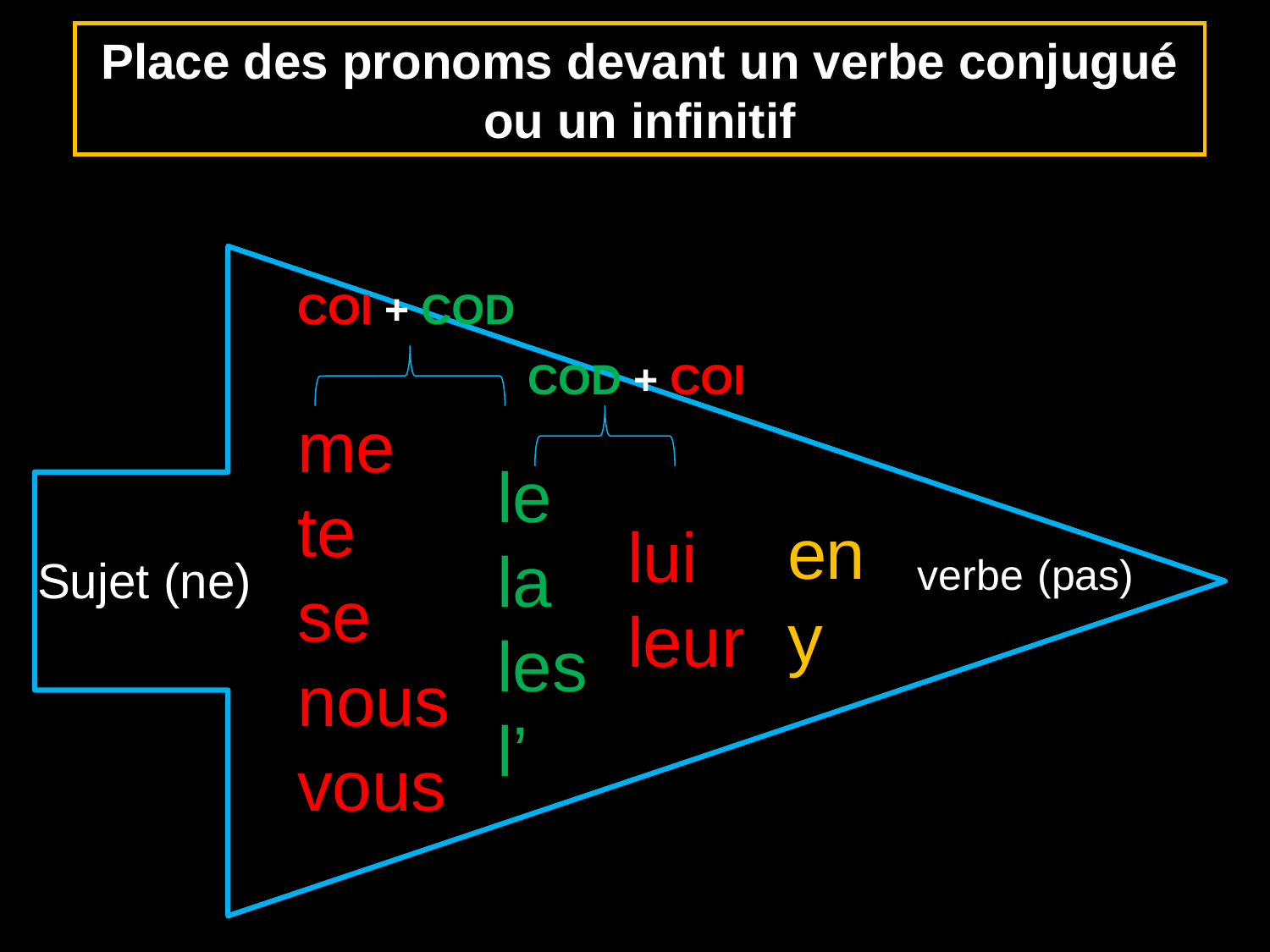

Place des pronoms devant un verbe conjugué ou un infinitif

COI + COD

COD + COI

me
te
se
nous
vous
le
la
les
l’
en
y
lui
leur
verbe
(pas)
Sujet (ne)